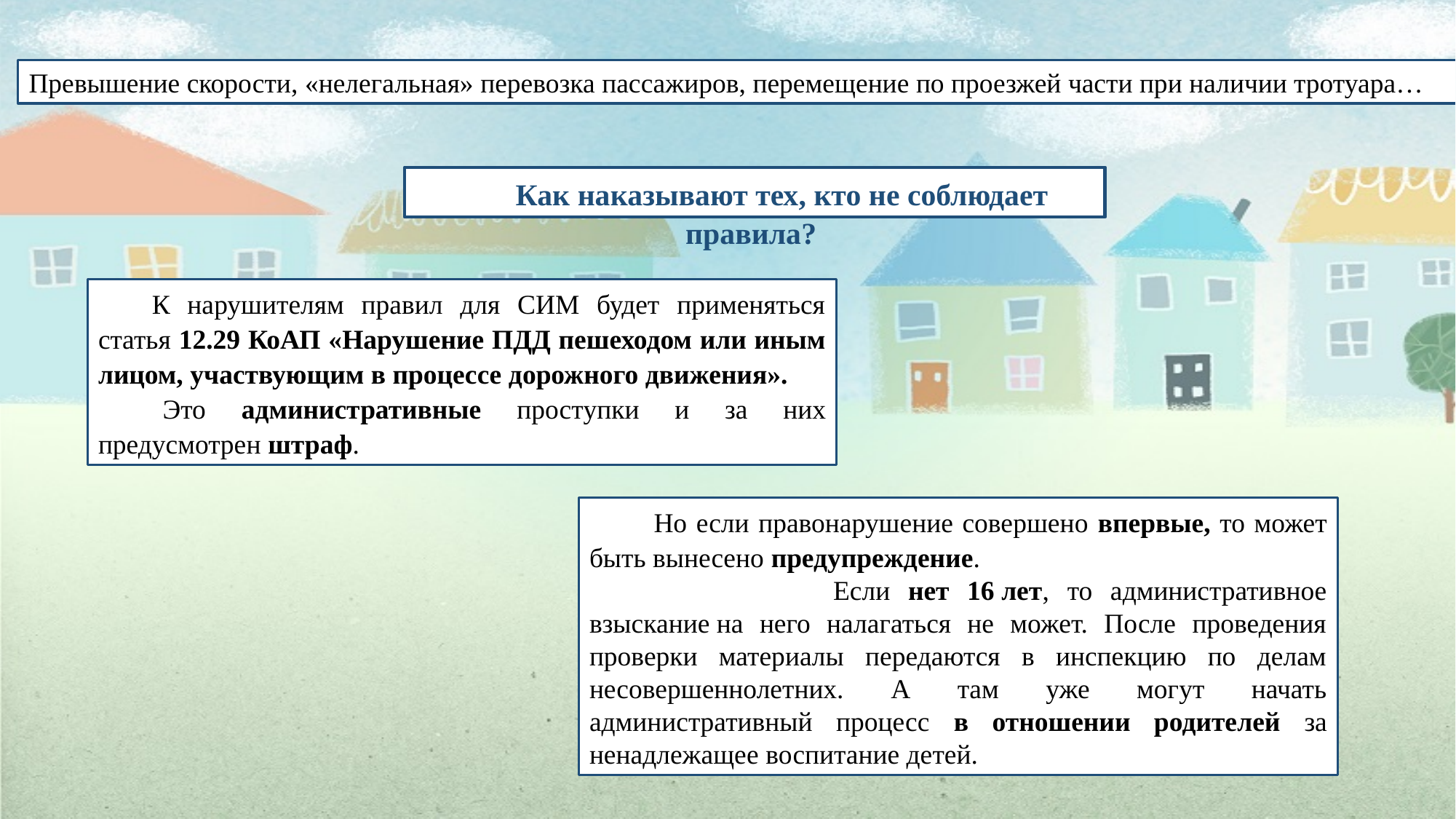

Превышение скорости, «нелегальная» перевозка пассажиров, перемещение по проезжей части при наличии тротуара…
Как наказывают тех, кто не соблюдает правила?
К нарушителям правил для СИМ будет применяться статья 12.29 КоАП «Нарушение ПДД пешеходом или иным лицом, участвующим в процессе дорожного движения».
Это административные проступ­ки и за них предусмотрен штраф.
Но если правонарушение совершено впервые, то может быть вынесено предупреждение.
          Если нет 16 лет, то административное взыскание на него налагаться не может. После проведения проверки материалы передаются в инспекцию по делам несовершеннолетних. А там уже могут начать административный процесс в отношении родителей за ненадлежащее воспитание детей.